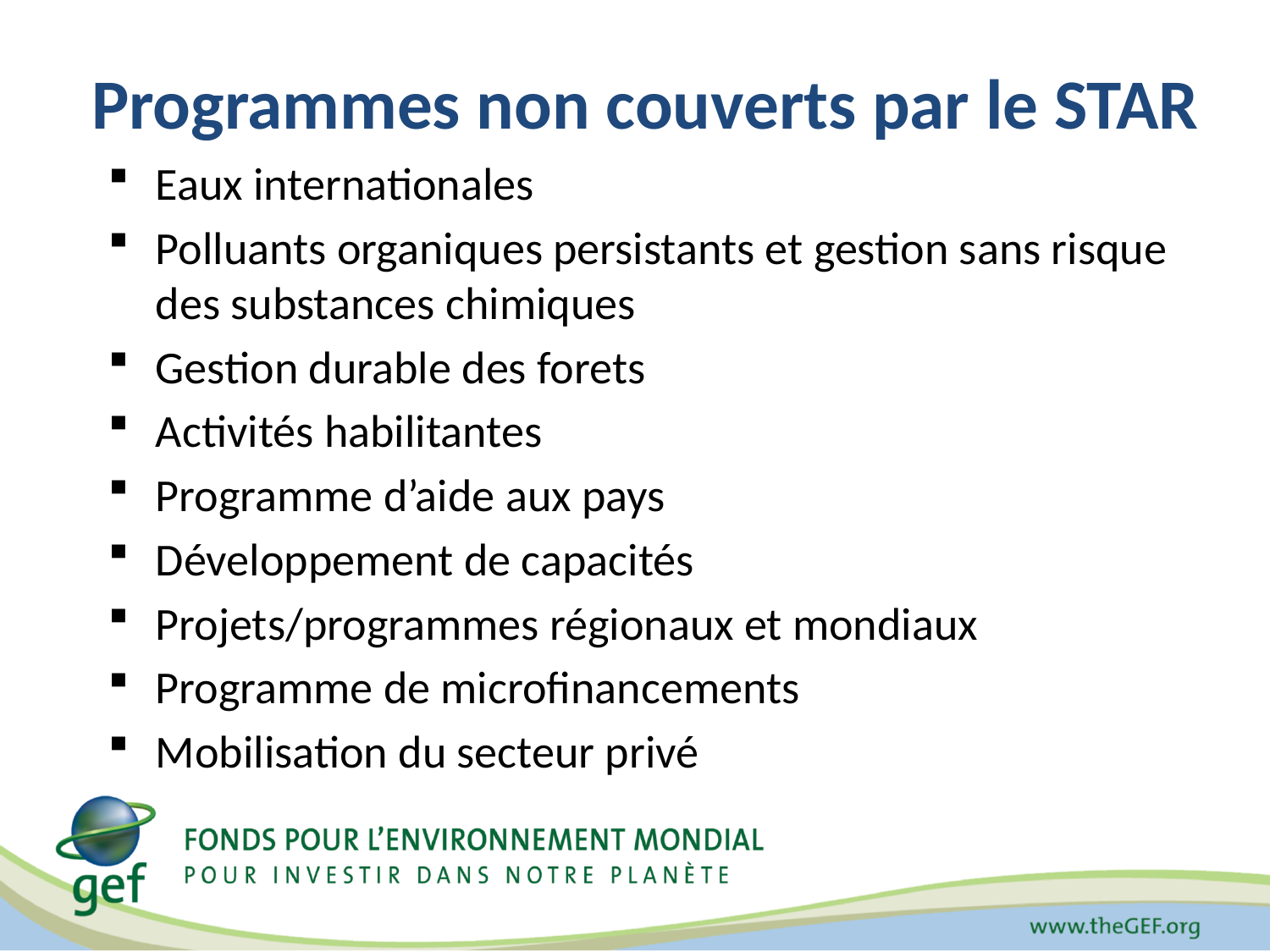

# Programmes non couverts par le STAR
Eaux internationales
Polluants organiques persistants et gestion sans risque des substances chimiques
Gestion durable des forets
Activités habilitantes
Programme d’aide aux pays
Développement de capacités
Projets/programmes régionaux et mondiaux
Programme de microfinancements
Mobilisation du secteur privé